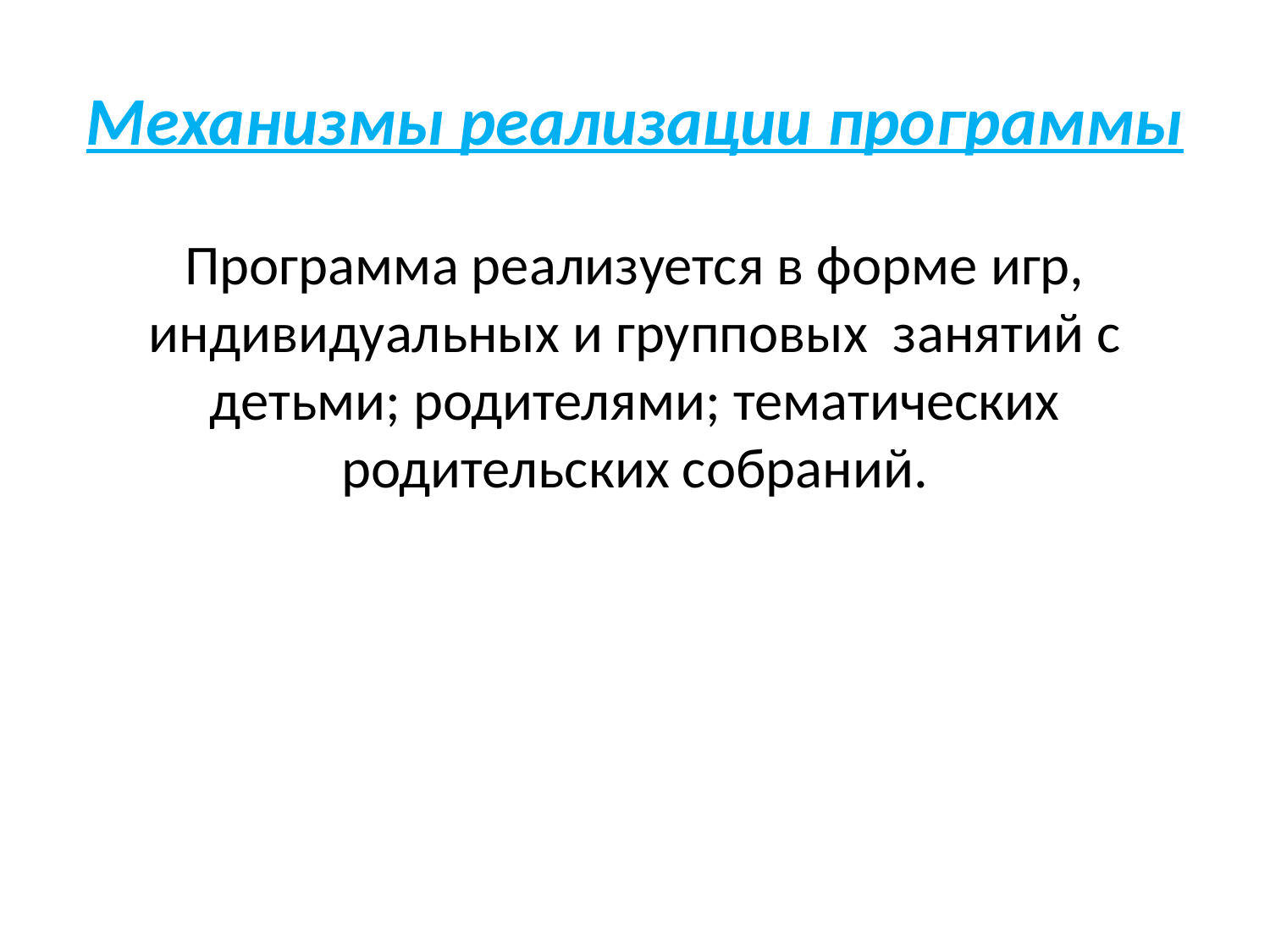

# Механизмы реализации программы
Программа реализуется в форме игр, индивидуальных и групповых  занятий с детьми; родителями; тематических родительских собраний.